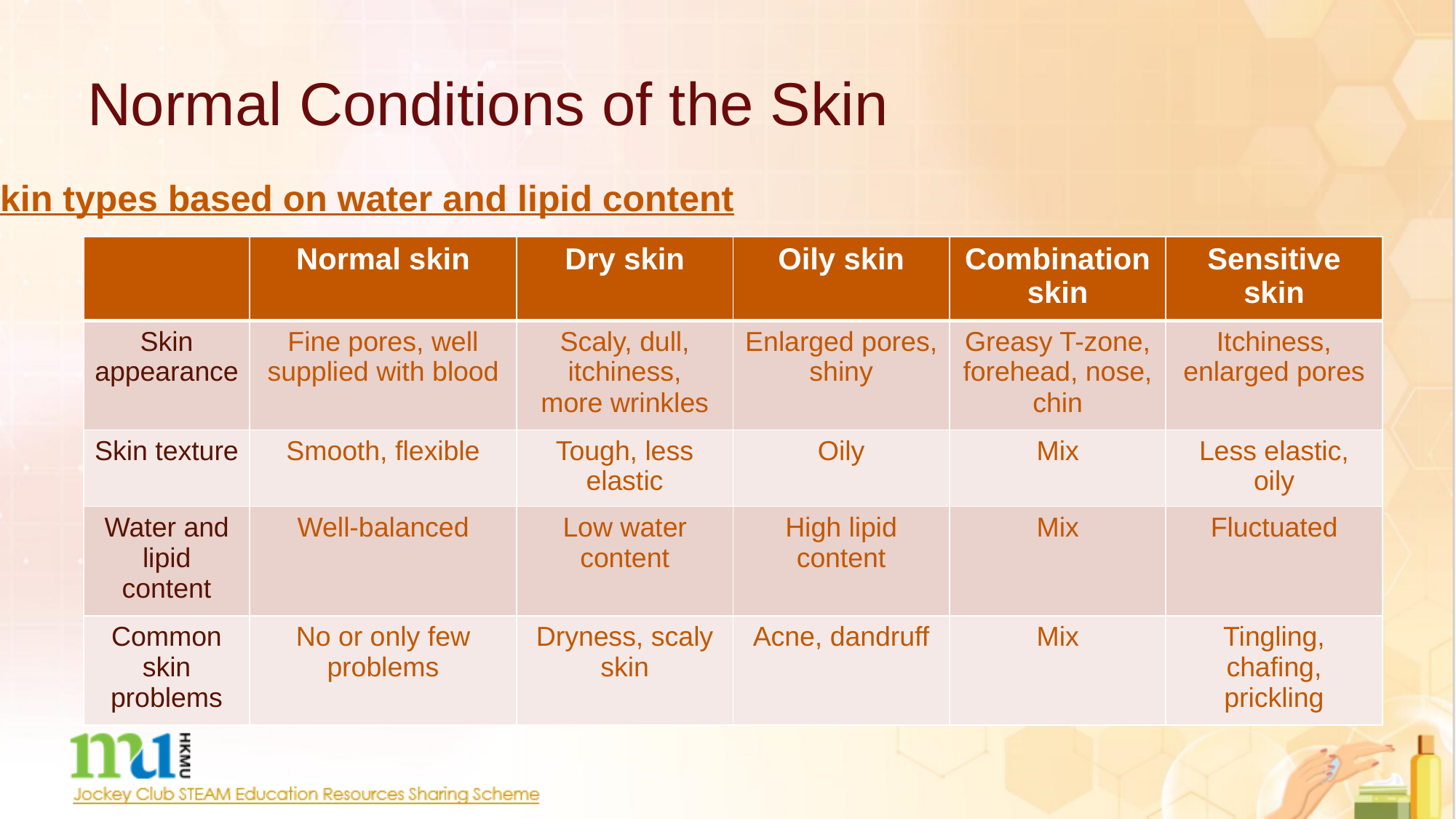

# Normal Conditions of the Skin
Skin types based on water and lipid content
|  | Normal skin | Dry skin | Oily skin | Combination skin | Sensitive skin |
| --- | --- | --- | --- | --- | --- |
| Skin appearance | Fine pores, well supplied with blood | Scaly, dull, itchiness, more wrinkles | Enlarged pores, shiny | Greasy T-zone, forehead, nose, chin | Itchiness, enlarged pores |
| Skin texture | Smooth, flexible | Tough, less elastic | Oily | Mix | Less elastic, oily |
| Water and lipid content | Well-balanced | Low water content | High lipid content | Mix | Fluctuated |
| Common skin problems | No or only few problems | Dryness, scaly skin | Acne, dandruff | Mix | Tingling, chafing, prickling |